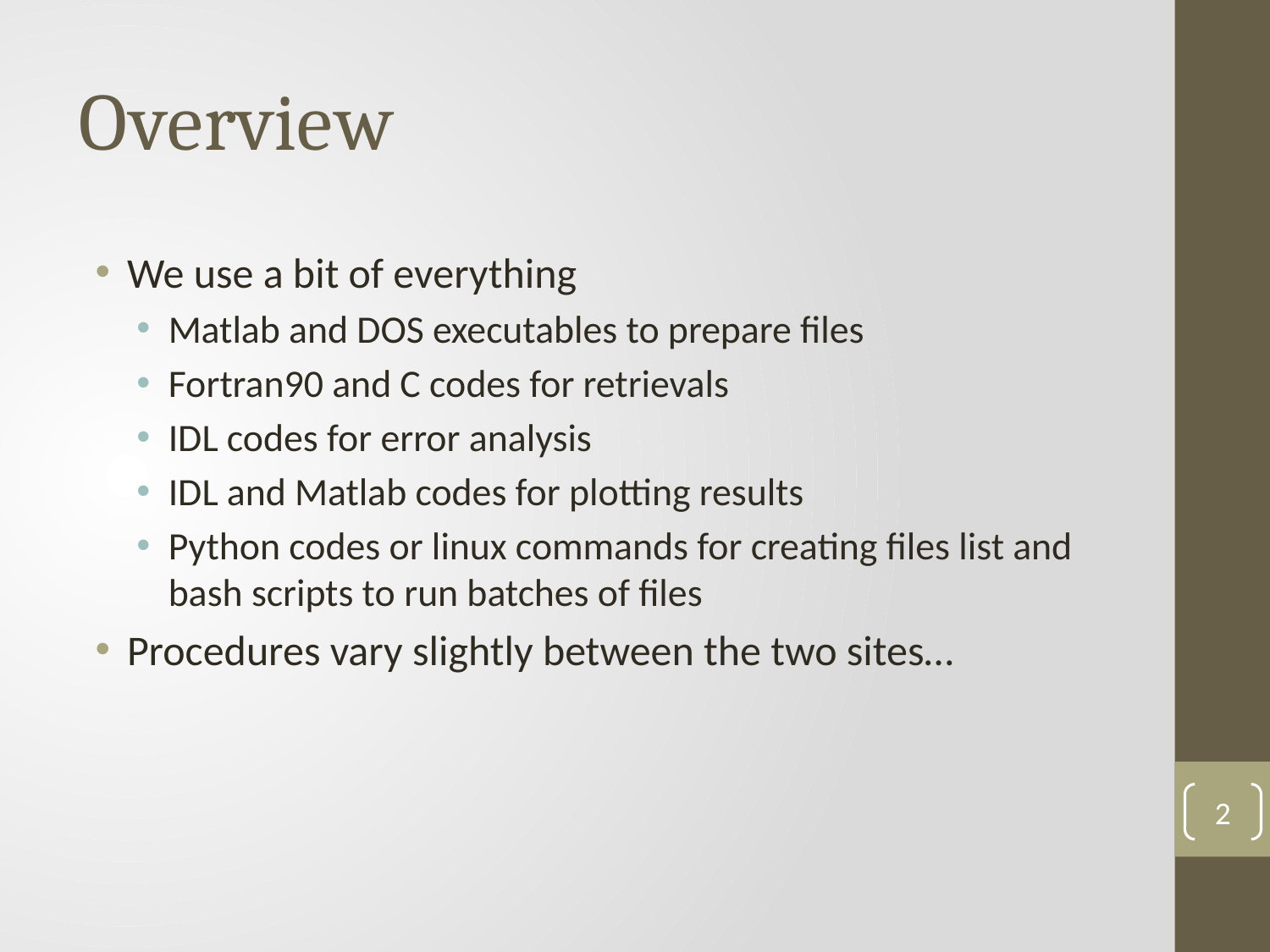

# Overview
We use a bit of everything
Matlab and DOS executables to prepare files
Fortran90 and C codes for retrievals
IDL codes for error analysis
IDL and Matlab codes for plotting results
Python codes or linux commands for creating files list and bash scripts to run batches of files
Procedures vary slightly between the two sites…

2